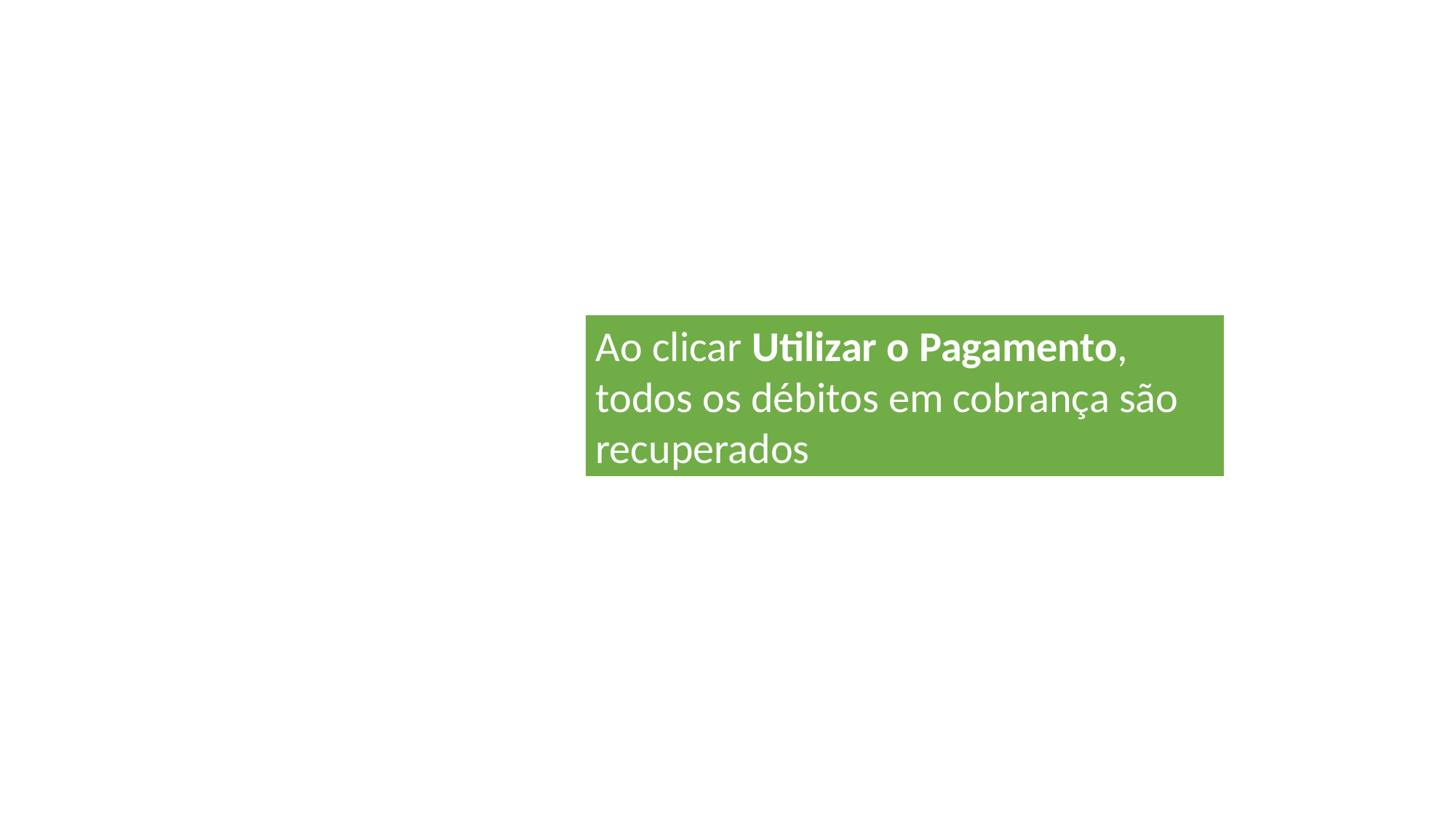

Ao clicar Utilizar o Pagamento, todos os débitos em cobrança são recuperados